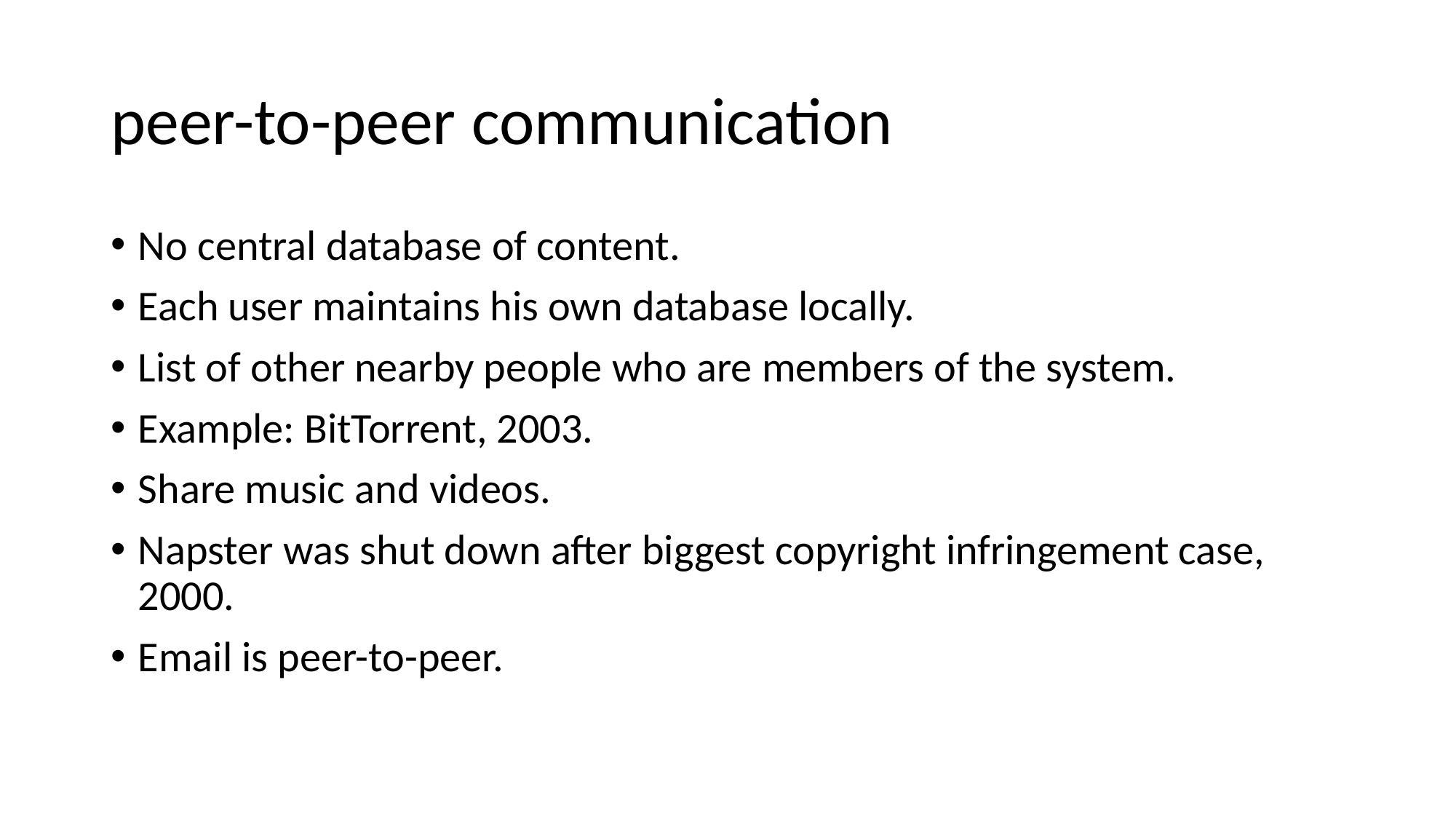

# peer-to-peer communication
No central database of content.
Each user maintains his own database locally.
List of other nearby people who are members of the system.
Example: BitTorrent, 2003.
Share music and videos.
Napster was shut down after biggest copyright infringement case, 2000.
Email is peer-to-peer.